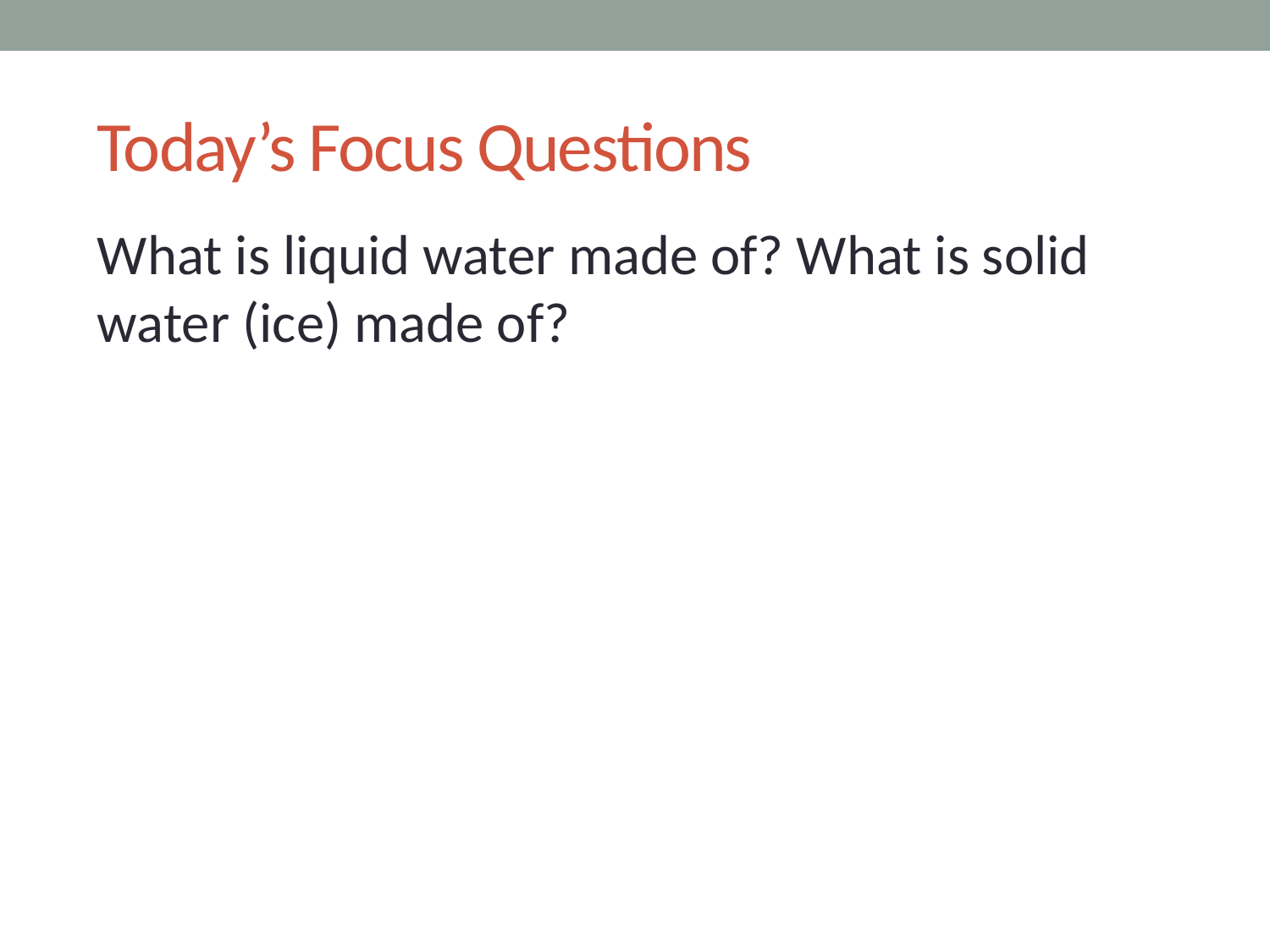

# Today’s Focus Questions
What is liquid water made of? What is solid water (ice) made of?